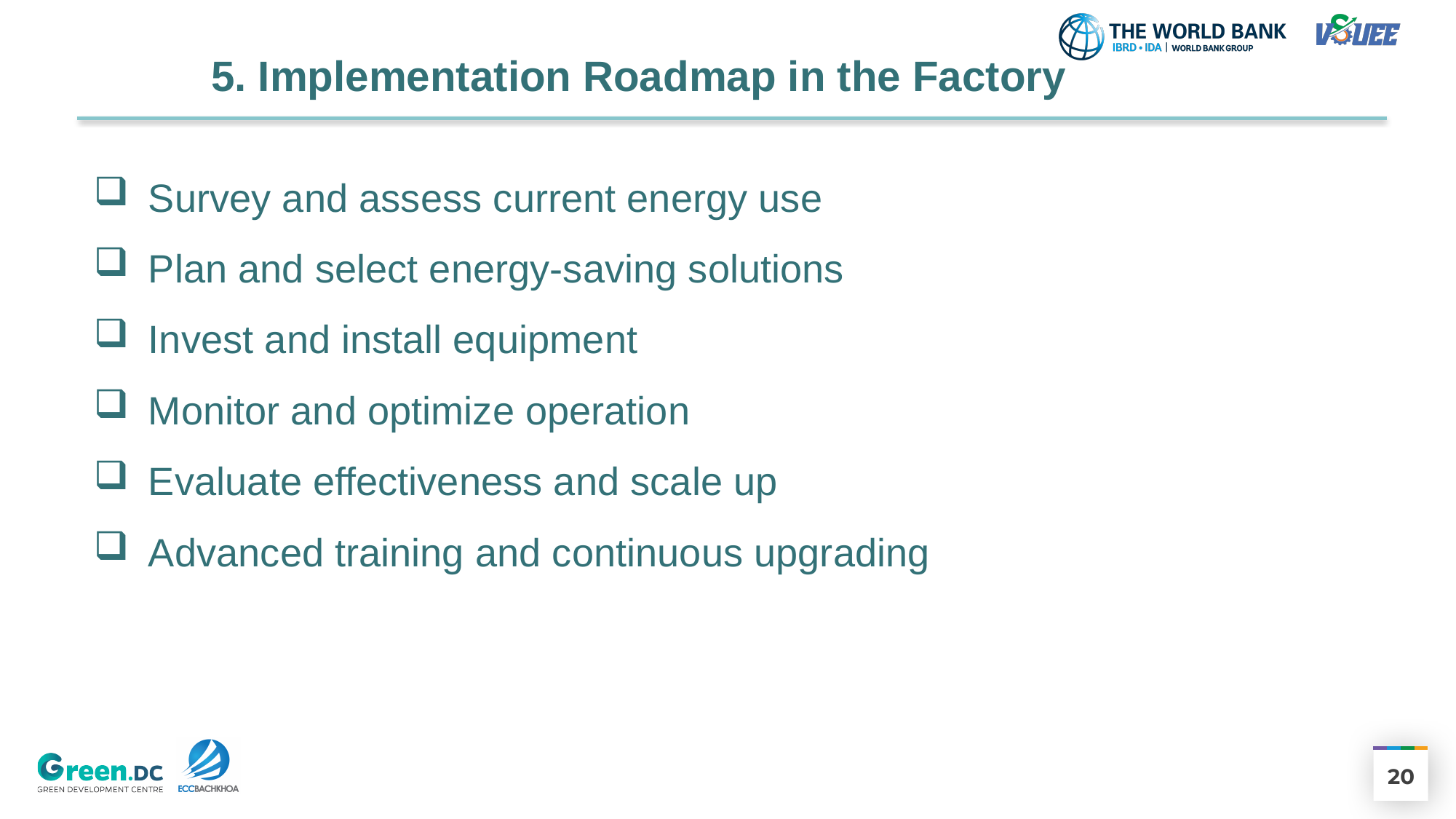

# 5. Implementation Roadmap in the Factory
Survey and assess current energy use
Plan and select energy-saving solutions
Invest and install equipment
Monitor and optimize operation
Evaluate effectiveness and scale up
Advanced training and continuous upgrading